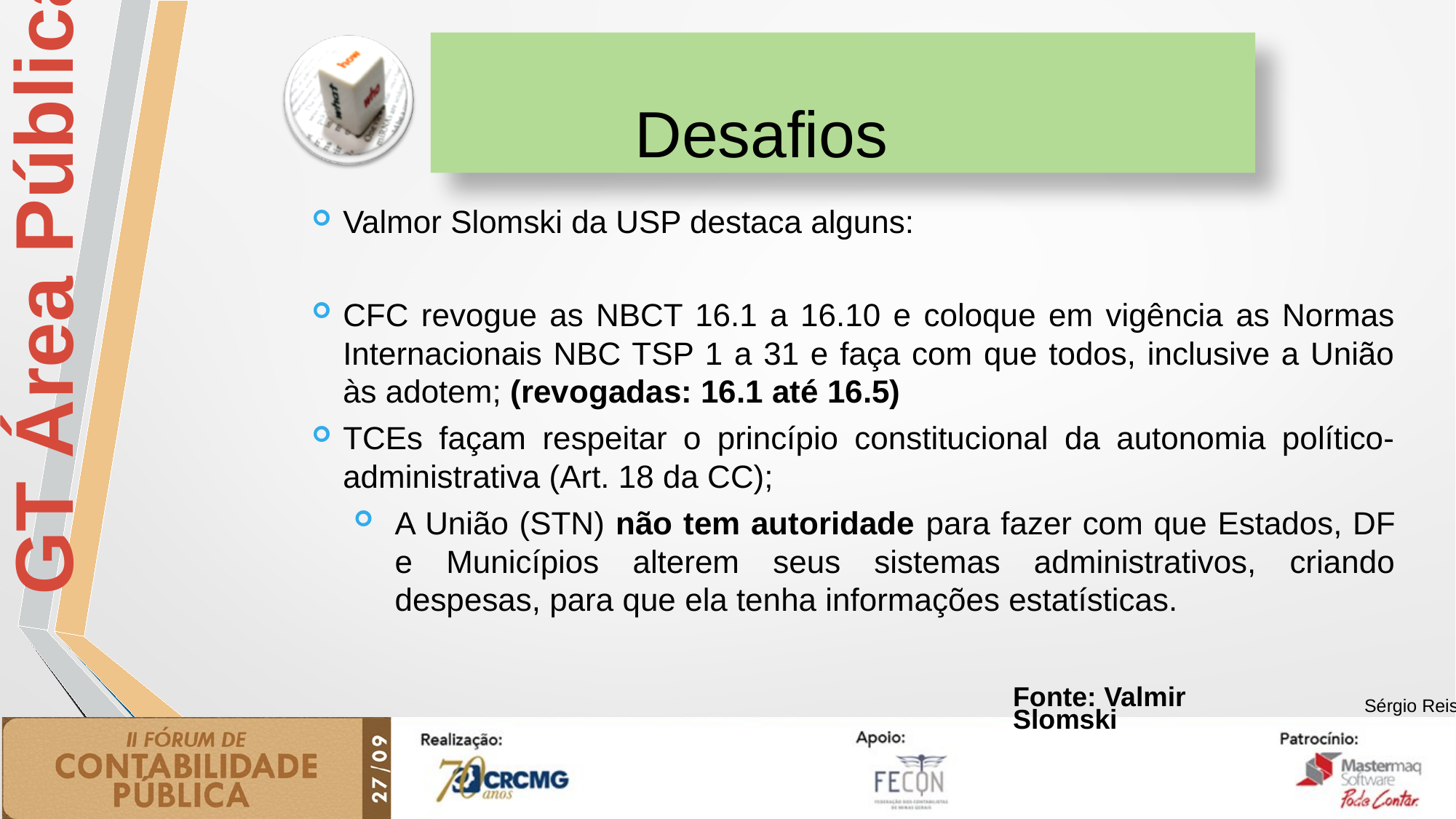

Desafios

Valmor Slomski da USP destaca alguns:

CFC revogue as NBCT 16.1 a 16.10 e coloque em vigência as Normas Internacionais NBC TSP 1 a 31 e faça com que todos, inclusive a União às adotem; (revogadas: 16.1 até 16.5)
TCEs façam respeitar o princípio constitucional da autonomia político-administrativa (Art. 18 da CC);
A União (STN) não tem autoridade para fazer com que Estados, DF e Municípios alterem seus sistemas administrativos, criando despesas, para que ela tenha informações estatísticas.
Fonte: Valmir Slomski